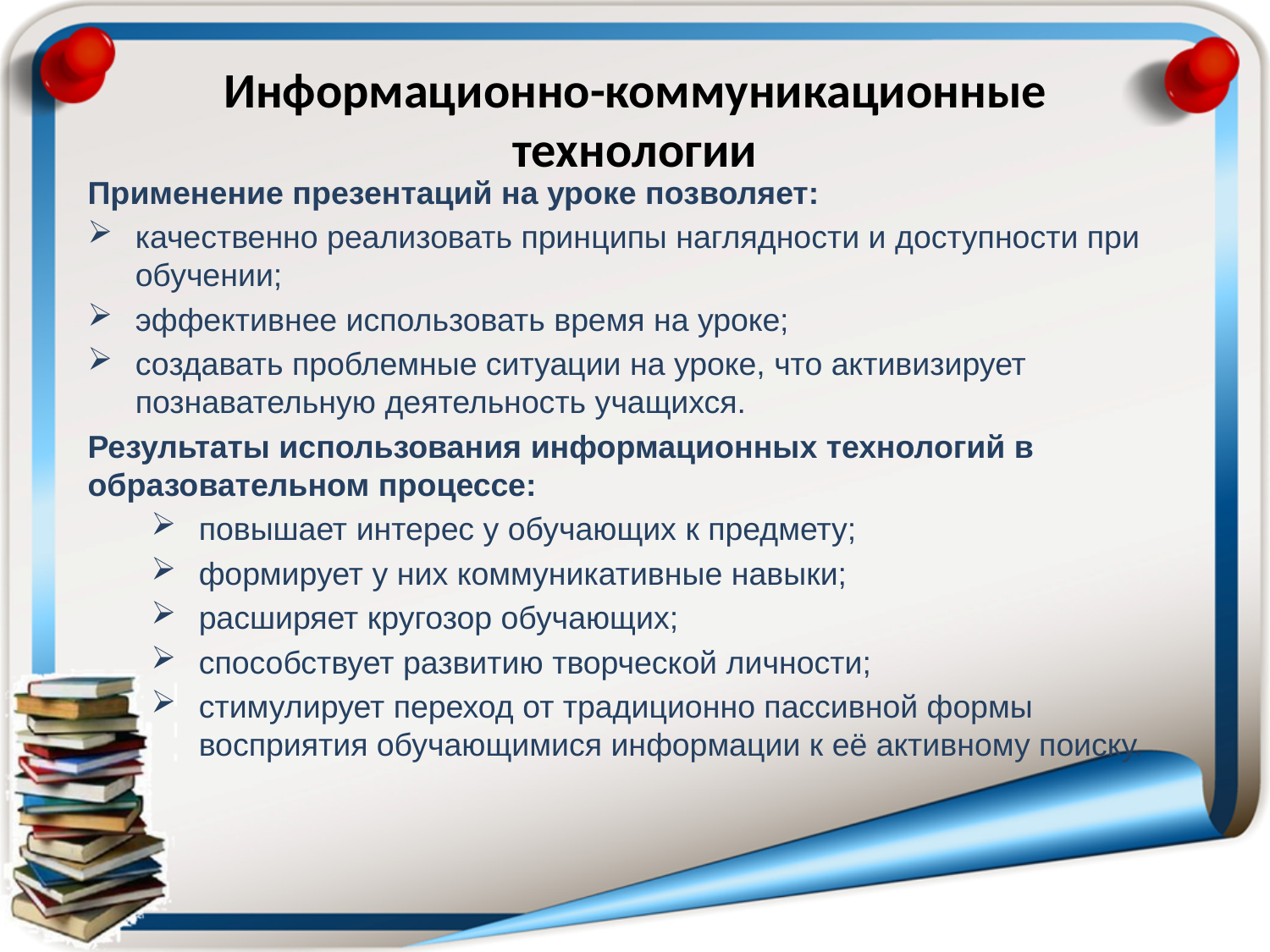

# Информационно-коммуникационные технологии
Применение презентаций на уроке позволяет:
качественно реализовать принципы наглядности и доступности при обучении;
эффективнее использовать время на уроке;
создавать проблемные ситуации на уроке, что активизирует познавательную деятельность учащихся.
Результаты использования информационных технологий в образовательном процессе:
повышает интерес у обучающих к предмету;
формирует у них коммуникативные навыки;
расширяет кругозор обучающих;
способствует развитию творческой личности;
стимулирует переход от традиционно пассивной формы восприятия обучающимися информации к её активному поиску.